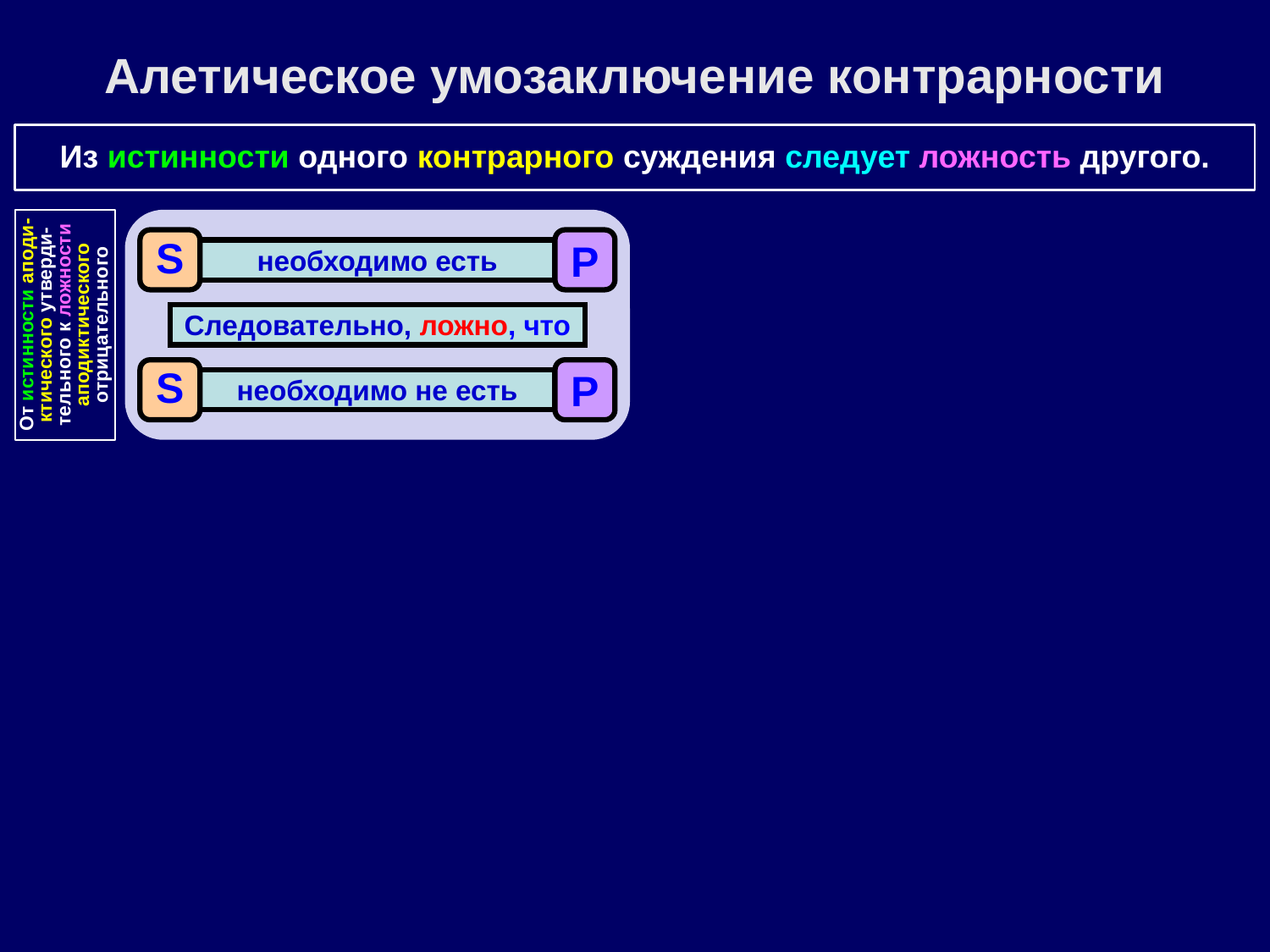

Алетическое умозаключение контрарности
Из истинности одного контрарного суждения следует ложность другого.

S
P
необходимо есть
От истинности аподи-ктического утверди-тельного к ложности аподиктического отрицательного
Следовательно, ложно, что
S
P
необходимо не есть